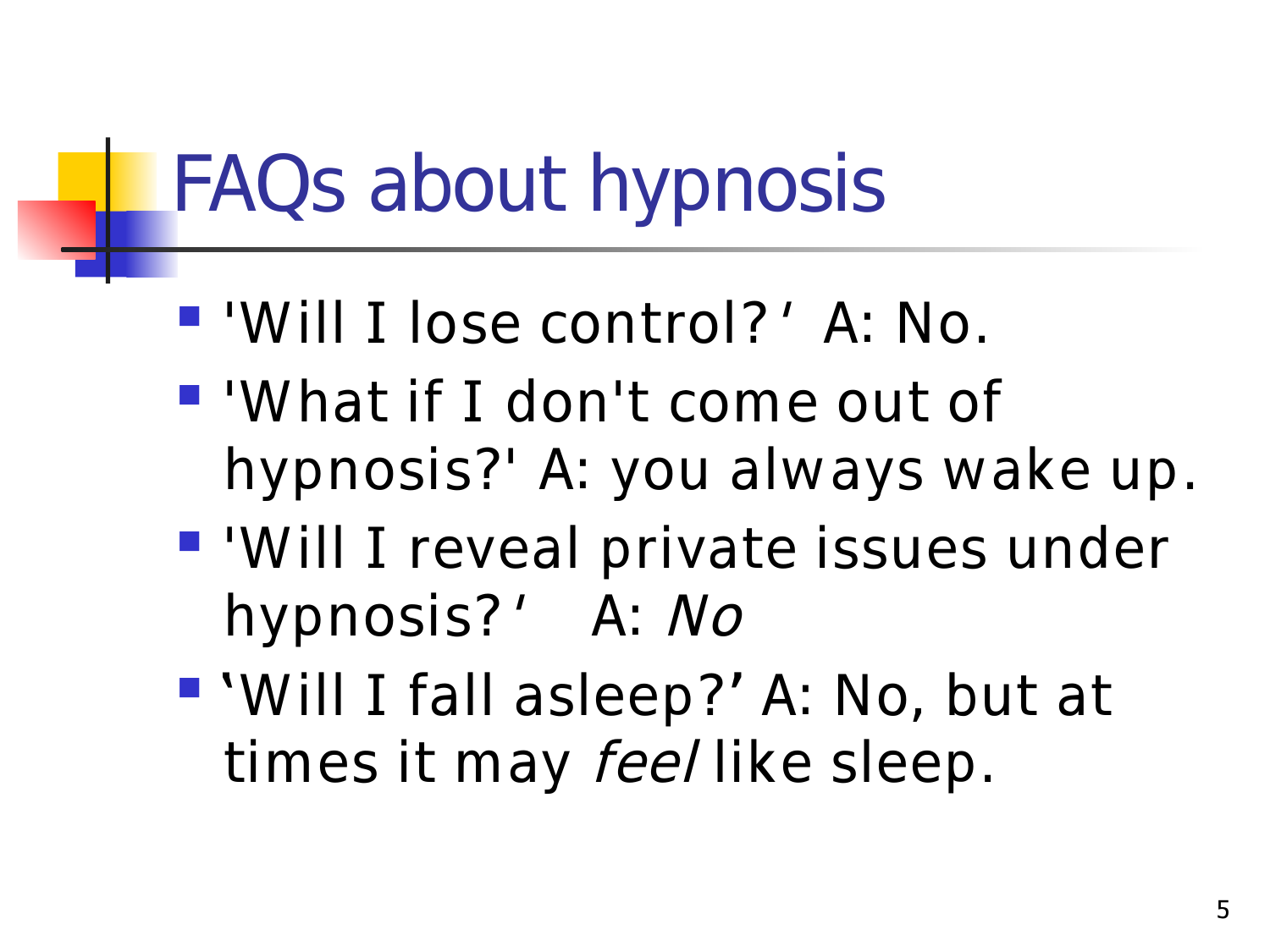

# FAQs about hypnosis
'Will I lose control?'  A: No.
'What if I don't come out of hypnosis?' A: you always wake up.
'Will I reveal private issues under hypnosis?'    A: No
‘Will I fall asleep?’ A: No, but at times it may feel like sleep.
5